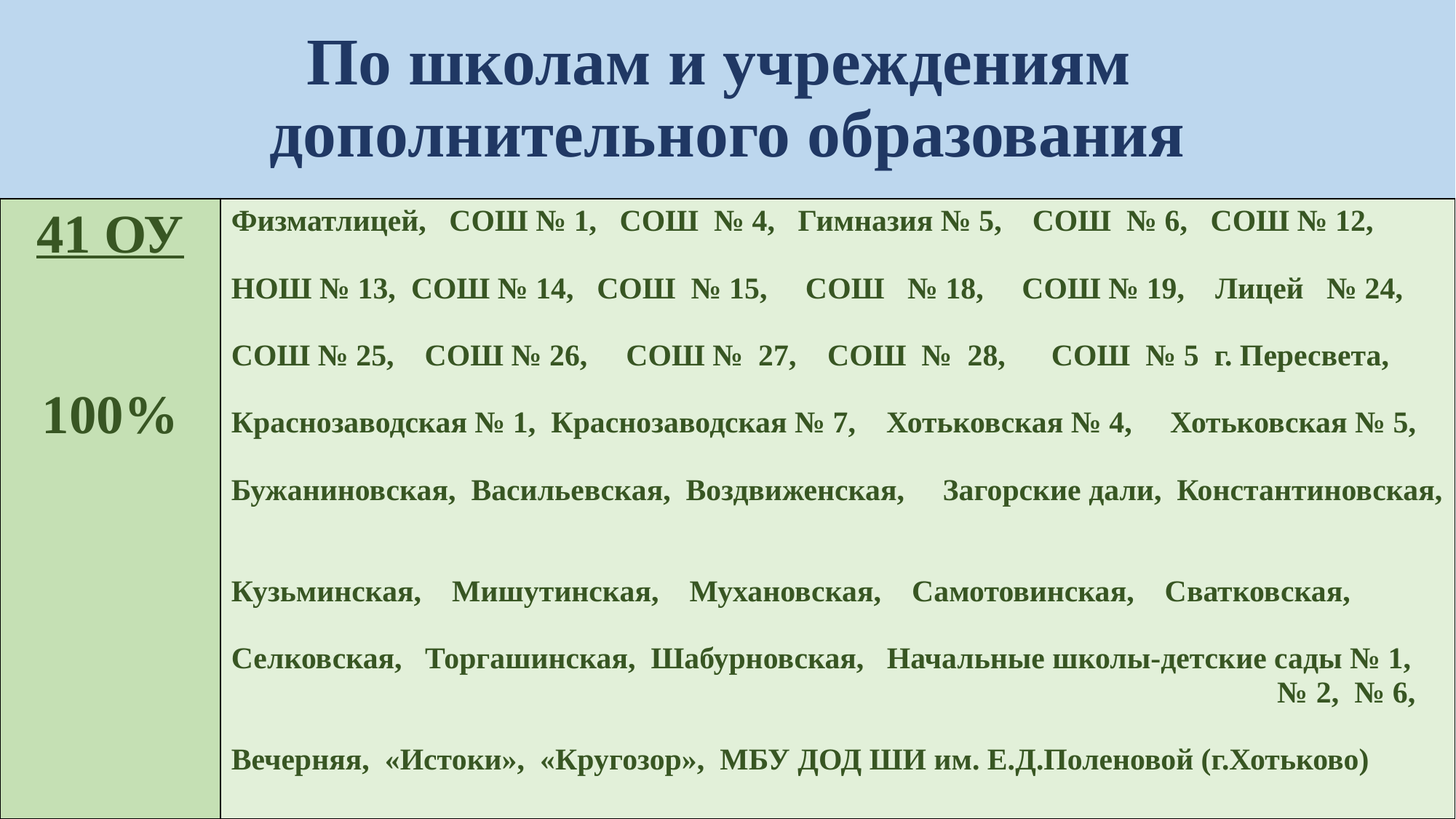

# По школам и учреждениям дополнительного образования
| 41 ОУ 100% | Физматлицей, СОШ № 1, СОШ № 4, Гимназия № 5, СОШ № 6, СОШ № 12, НОШ № 13, СОШ № 14, СОШ № 15, СОШ № 18, СОШ № 19, Лицей № 24, СОШ № 25, СОШ № 26, СОШ № 27, СОШ № 28, СОШ № 5 г. Пересвета, Краснозаводская № 1, Краснозаводская № 7, Хотьковская № 4, Хотьковская № 5, Бужаниновская, Васильевская, Воздвиженская, Загорские дали, Константиновская, Кузьминская, Мишутинская, Мухановская, Самотовинская, Сватковская, Селковская, Торгашинская, Шабурновская, Начальные школы-детские сады № 1, № 2, № 6, Вечерняя, «Истоки», «Кругозор», МБУ ДОД ШИ им. Е.Д.Поленовой (г.Хотьково) |
| --- | --- |